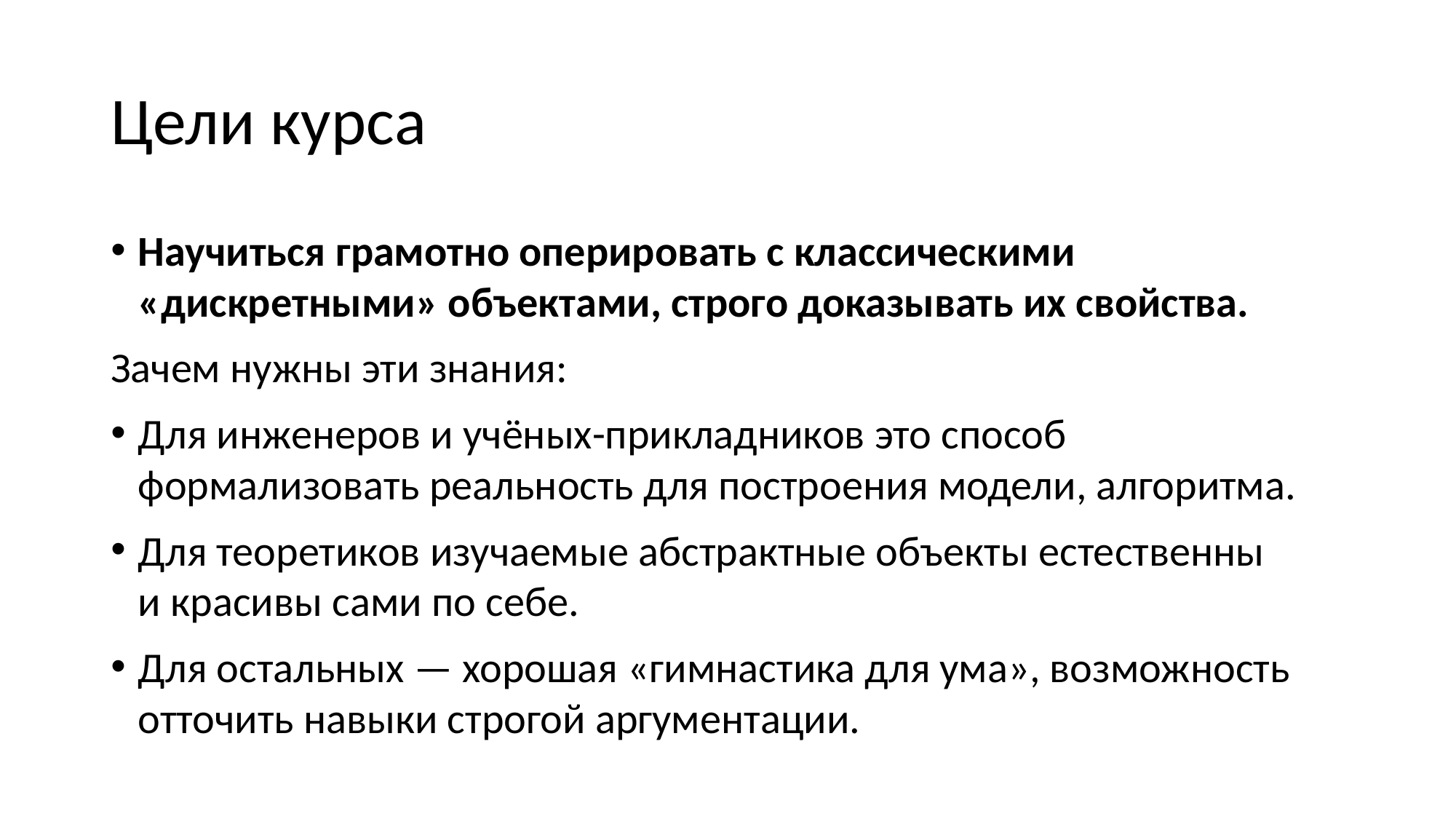

# Цели курса
Научиться грамотно оперировать с классическими «дискретными» объектами, строго доказывать их свойства.
Зачем нужны эти знания:
Для инженеров и учёных-прикладников это способ формализовать реальность для построения модели, алгоритма.
Для теоретиков изучаемые абстрактные объекты естественны и красивы сами по себе.
Для остальных — хорошая «гимнастика для ума», возможность отточить навыки строгой аргументации.